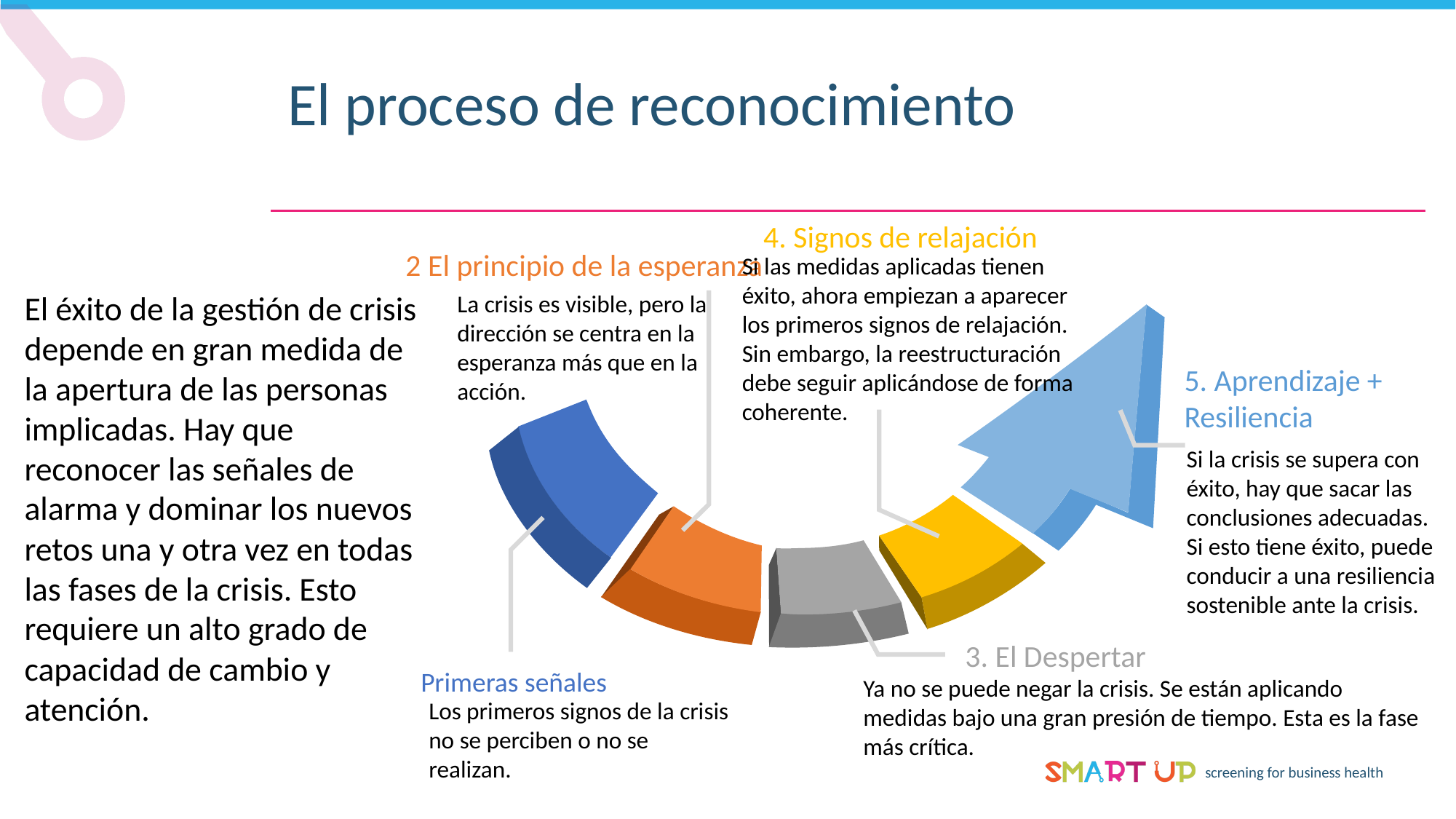

s
El proceso de reconocimiento
4. Signos de relajación
2 El principio de la esperanza
Si las medidas aplicadas tienen éxito, ahora empiezan a aparecer los primeros signos de relajación. Sin embargo, la reestructuración debe seguir aplicándose de forma coherente.
El éxito de la gestión de crisis depende en gran medida de la apertura de las personas implicadas. Hay que reconocer las señales de alarma y dominar los nuevos retos una y otra vez en todas las fases de la crisis. Esto requiere un alto grado de capacidad de cambio y atención.
La crisis es visible, pero la dirección se centra en la esperanza más que en la acción.

5. Aprendizaje + Resiliencia

Si la crisis se supera con éxito, hay que sacar las conclusiones adecuadas. Si esto tiene éxito, puede conducir a una resiliencia sostenible ante la crisis.

3. El Despertar
Primeras señales
Ya no se puede negar la crisis. Se están aplicando medidas bajo una gran presión de tiempo. Esta es la fase más crítica.
Los primeros signos de la crisis no se perciben o no se realizan.